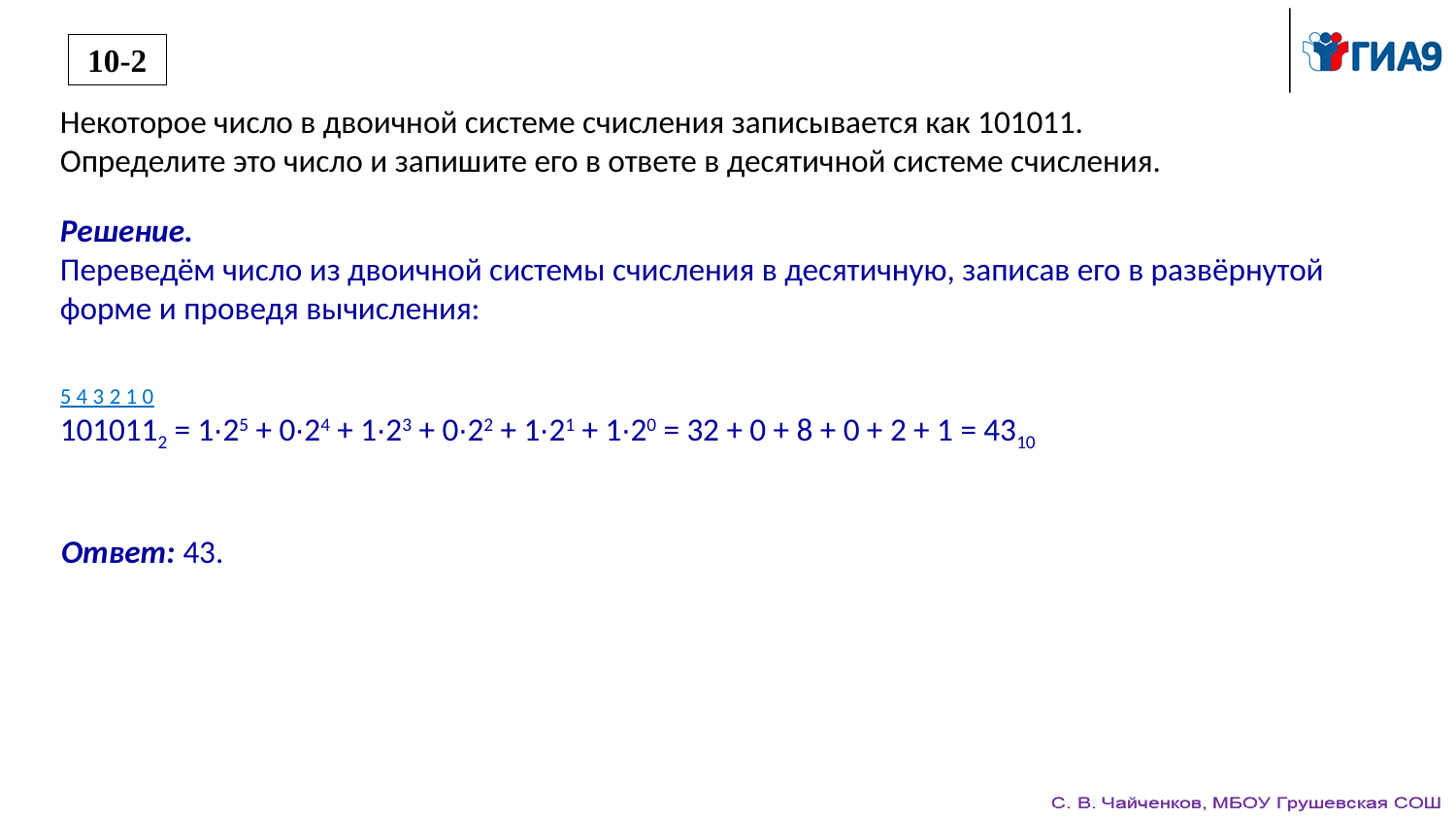

10-2
Некоторое число в двоичной системе счисления записывается как 101011.
Определите это число и запишите его в ответе в десятичной системе счисления.
Решение.
Переведём число из двоичной системы счисления в десятичную, записав его в развёрнутой форме и проведя вычисления:
5 4 3 2 1 0
1010112 = 1∙25 + 0∙24 + 1∙23 + 0∙22 + 1∙21 + 1∙20 = 32 + 0 + 8 + 0 + 2 + 1 = 4310
Ответ: 43.